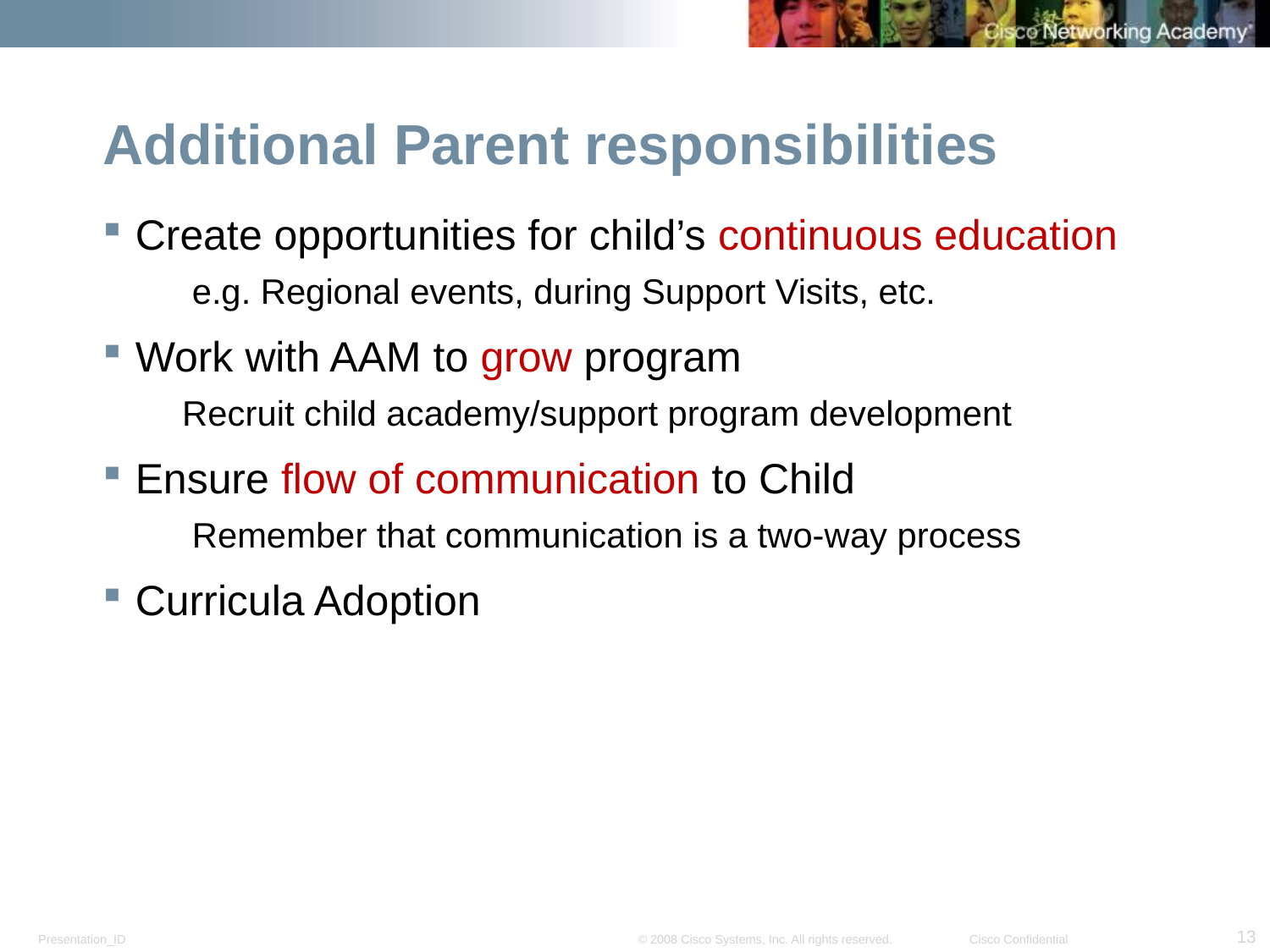

Additional Parent responsibilities
Create opportunities for child’s continuous education
 e.g. Regional events, during Support Visits, etc.
Work with AAM to grow program
Recruit child academy/support program development
Ensure flow of communication to Child
 Remember that communication is a two-way process
Curricula Adoption